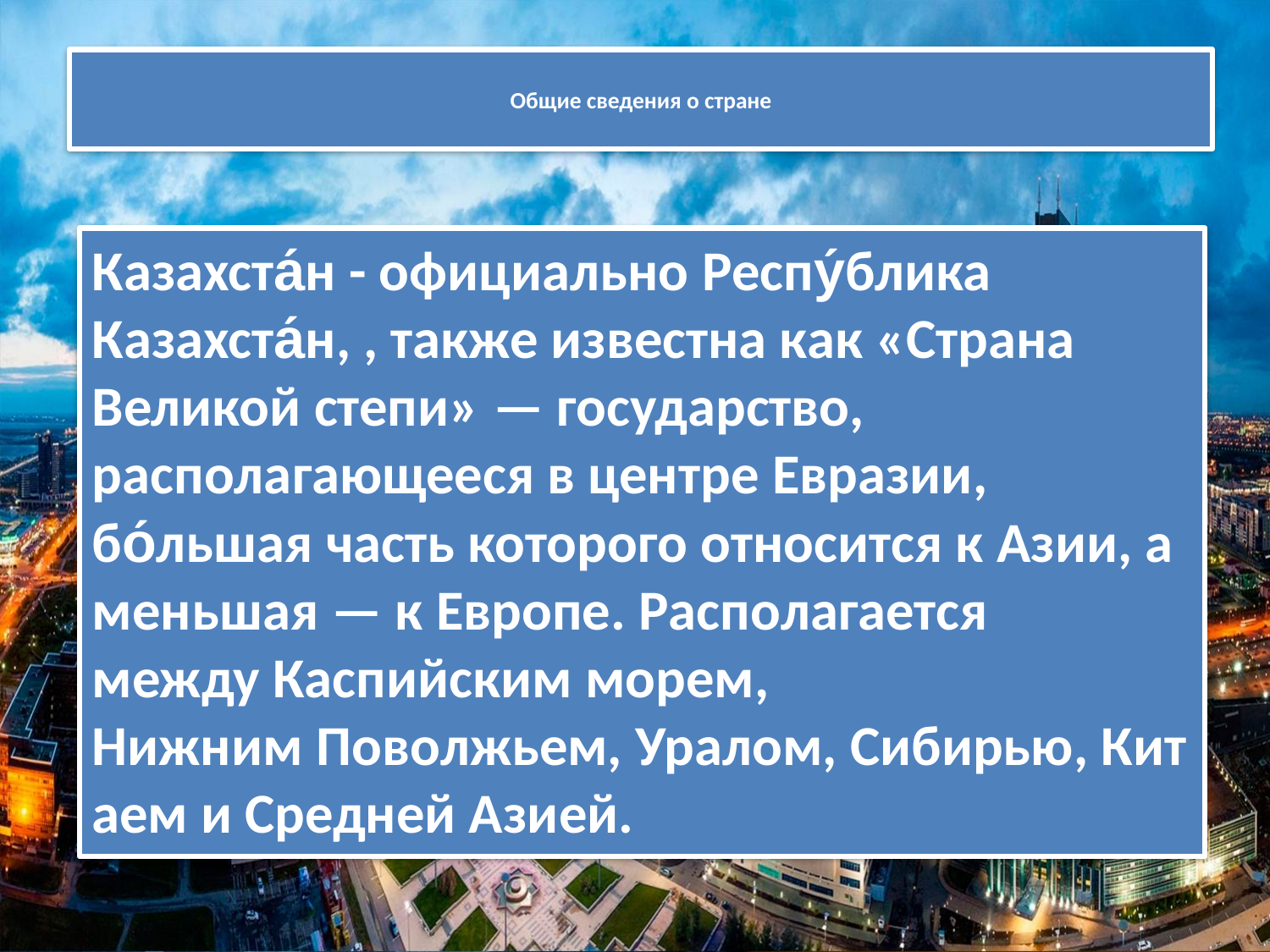

# Общие сведения о стране
Казахста́н - официально Респу́блика Казахста́н, , также известна как «Страна Великой степи» — государство, располагающееся в центре Евразии, бо́льшая часть которого относится к Азии, а меньшая — к Европе. Располагается между Каспийским морем, Нижним Поволжьем, Уралом, Сибирью, Китаем и Средней Азией.